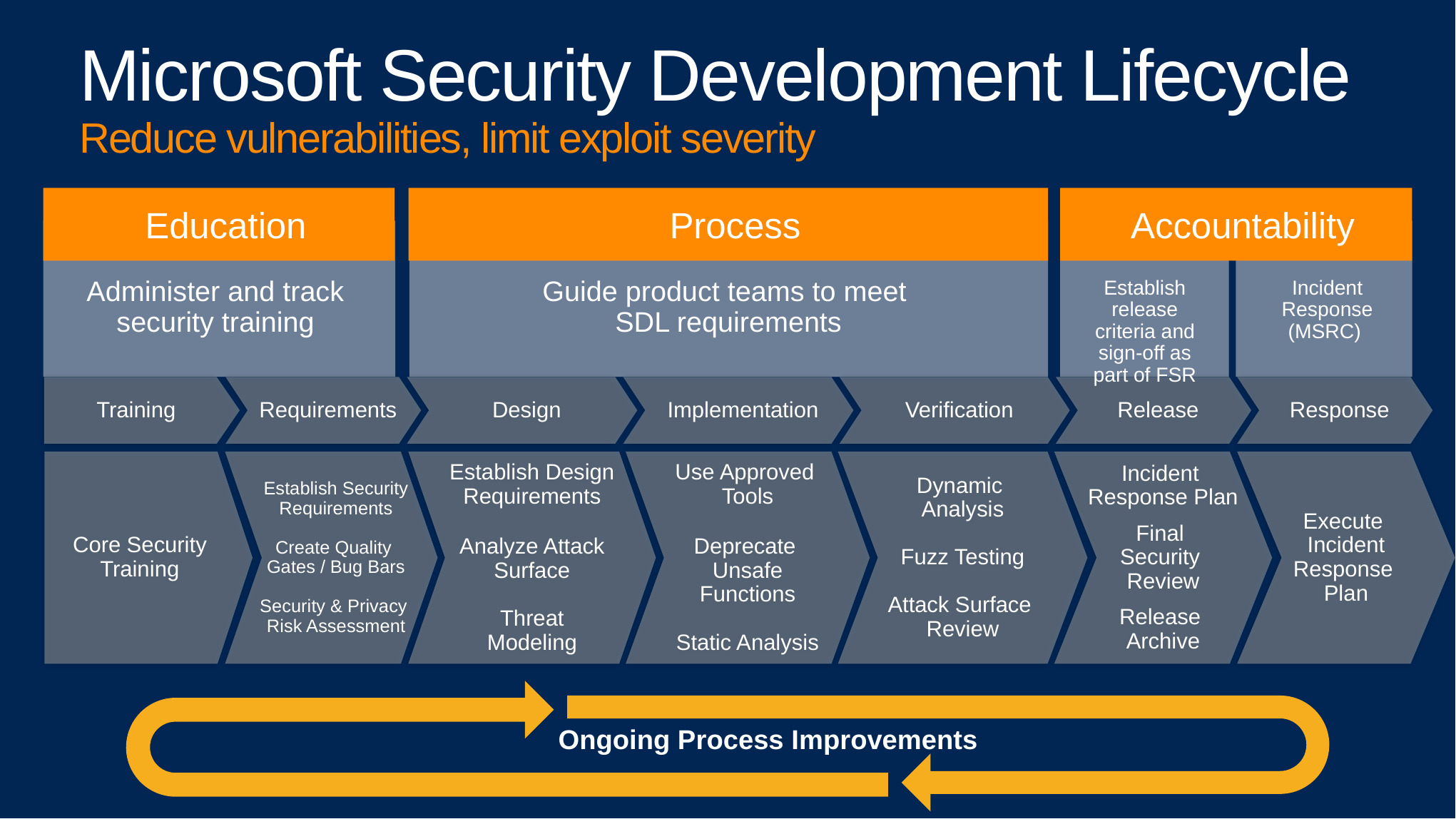

# Microsoft Security Development Lifecycle Reduce vulnerabilities, limit exploit severity

Education
Process
Accountability

Administer and track
security training
Guide product teams to meet
SDL requirements
Establish release criteria and sign-off as part of FSR
Incident
Response (MSRC)
Training
Requirements
Design
Implementation
Verification
Release
Response
Core Security
Training
Establish Security
Requirements

Create Quality
Gates / Bug Bars

Security & Privacy
Risk Assessment
Establish Design
Requirements
Analyze Attack
Surface
Threat
Modeling
Use Approved
Tools
Deprecate
Unsafe
Functions
Static Analysis
Dynamic
Analysis

Fuzz Testing

Attack Surface
Review
Incident
Response Plan
Final
Security
Review
Release
Archive
Execute
Incident
Response
Plan

Ongoing Process Improvements